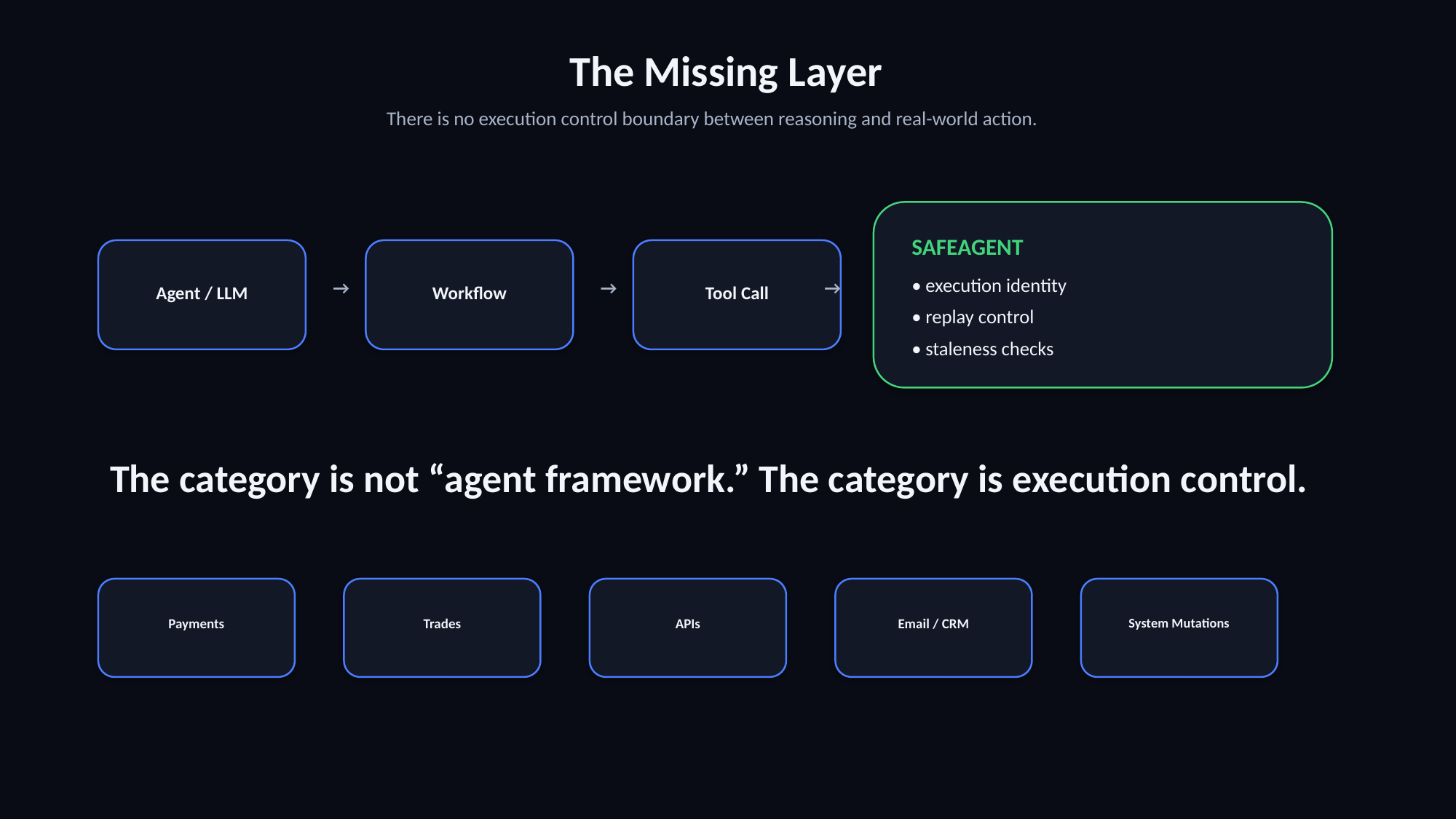

The Missing Layer
There is no execution control boundary between reasoning and real-world action.

SAFEAGENT

• execution identity
• replay control
• staleness checks
→
→
→
Agent / LLM
Workflow
Tool Call
The category is not “agent framework.” The category is execution control.

Payments
Trades
APIs
Email / CRM
System Mutations